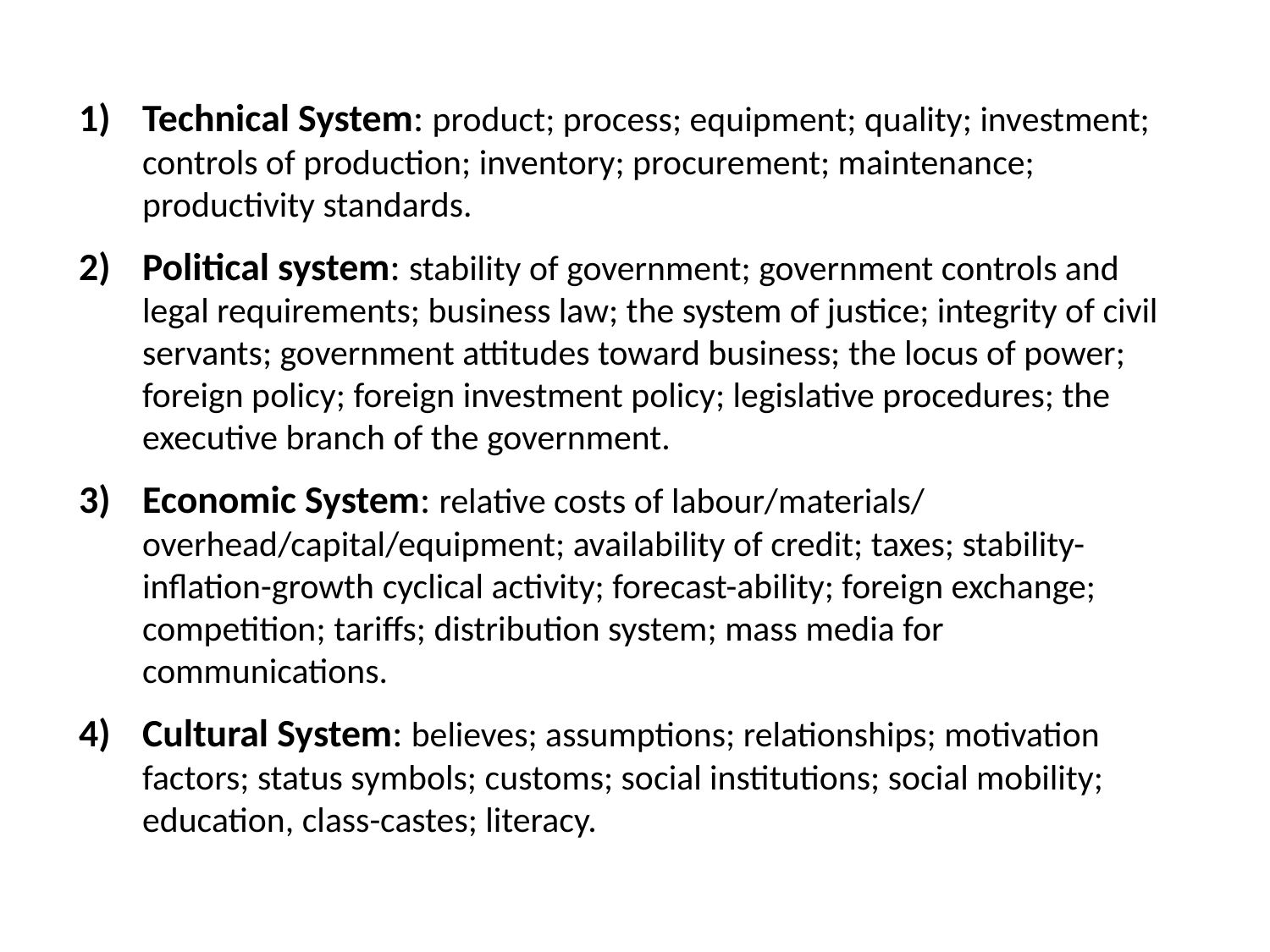

Technical System: product; process; equipment; quality; investment; controls of production; inventory; procurement; maintenance; productivity standards.
Political system: stability of government; government controls and legal requirements; business law; the system of justice; integrity of civil servants; government attitudes toward business; the locus of power; foreign policy; foreign investment policy; legislative procedures; the executive branch of the government.
Economic System: relative costs of labour/materials/ overhead/capital/equipment; availability of credit; taxes; stability-inflation-growth cyclical activity; forecast-ability; foreign exchange; competition; tariffs; distribution system; mass media for communications.
Cultural System: believes; assumptions; relationships; motivation factors; status symbols; customs; social institutions; social mobility; education, class-castes; literacy.